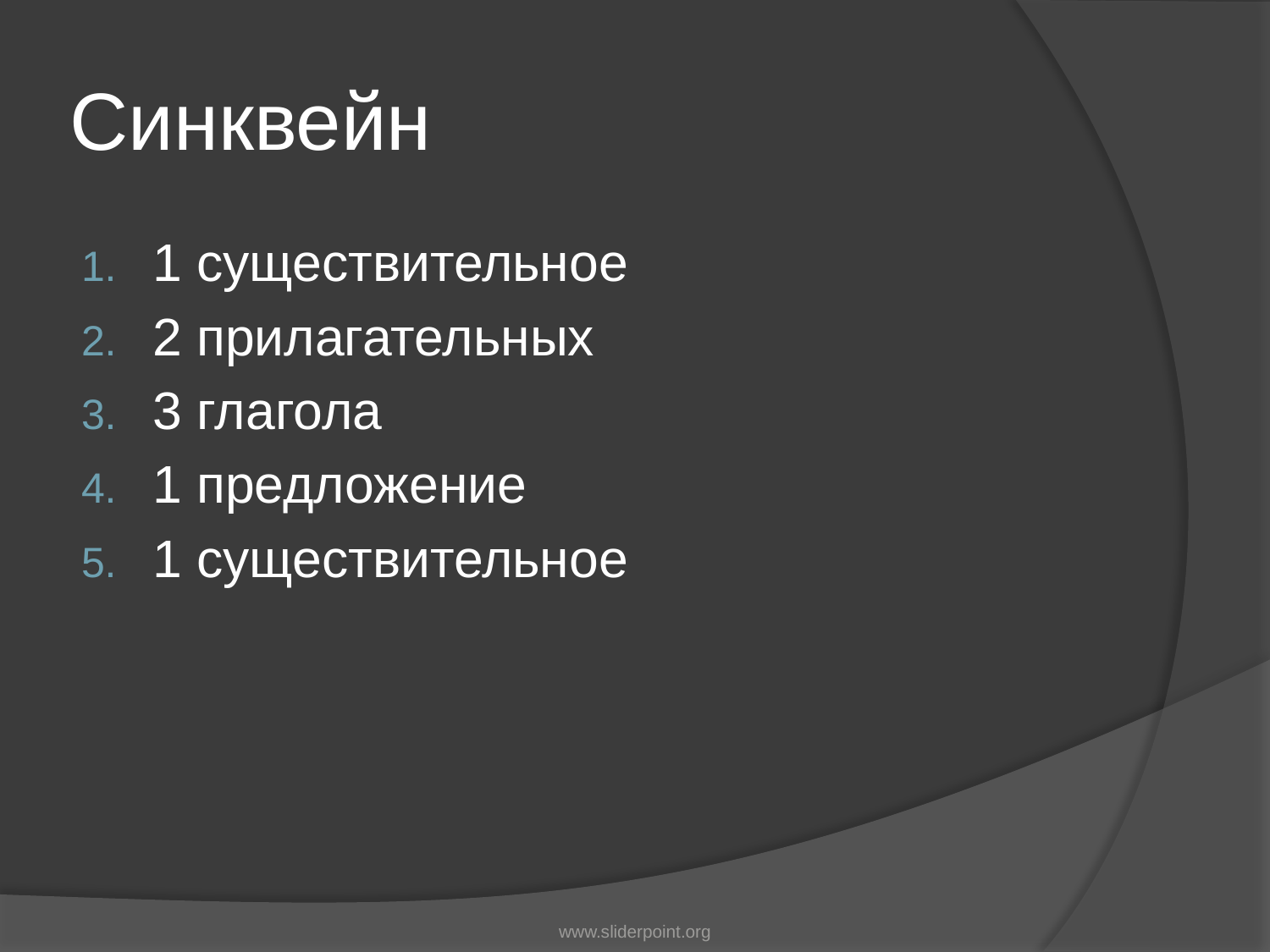

# Синквейн
1 существительное
2 прилагательных
3 глагола
1 предложение
1 существительное

www.sliderpoint.org